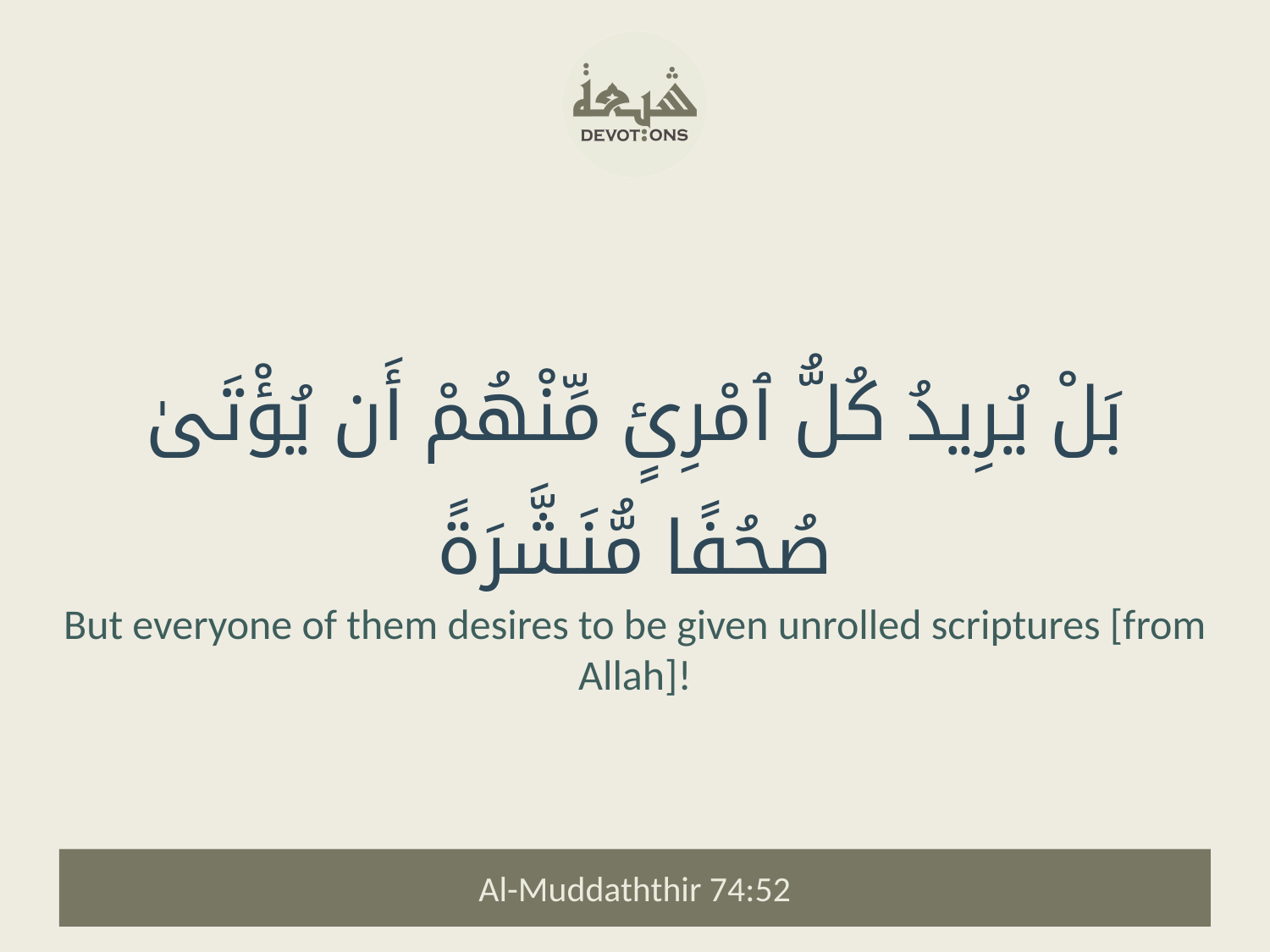

بَلْ يُرِيدُ كُلُّ ٱمْرِئٍ مِّنْهُمْ أَن يُؤْتَىٰ صُحُفًا مُّنَشَّرَةً
But everyone of them desires to be given unrolled scriptures [from Allah]!
Al-Muddaththir 74:52